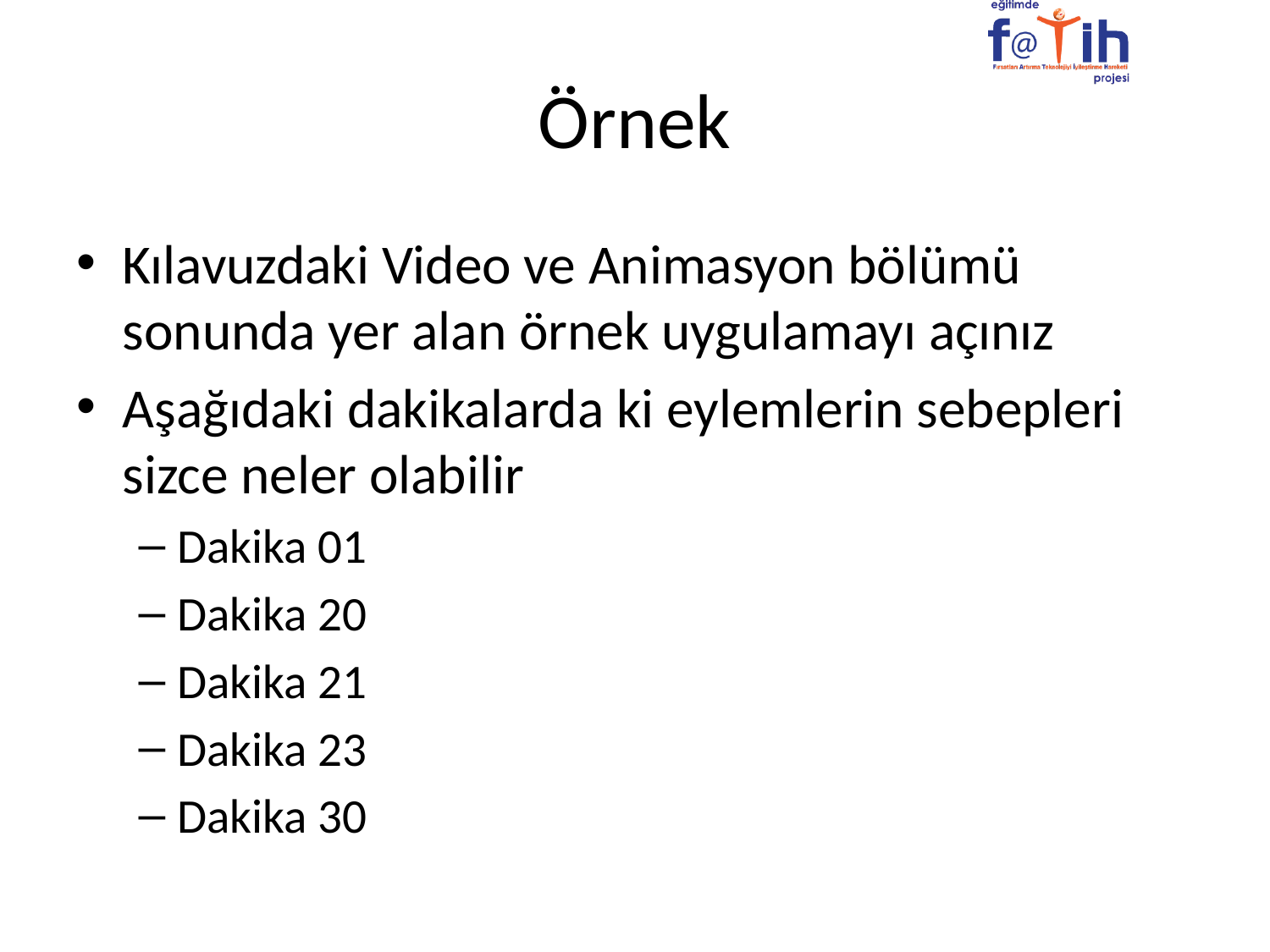

# Örnek
Kılavuzdaki Video ve Animasyon bölümü sonunda yer alan örnek uygulamayı açınız
Aşağıdaki dakikalarda ki eylemlerin sebepleri sizce neler olabilir
Dakika 01
Dakika 20
Dakika 21
Dakika 23
Dakika 30